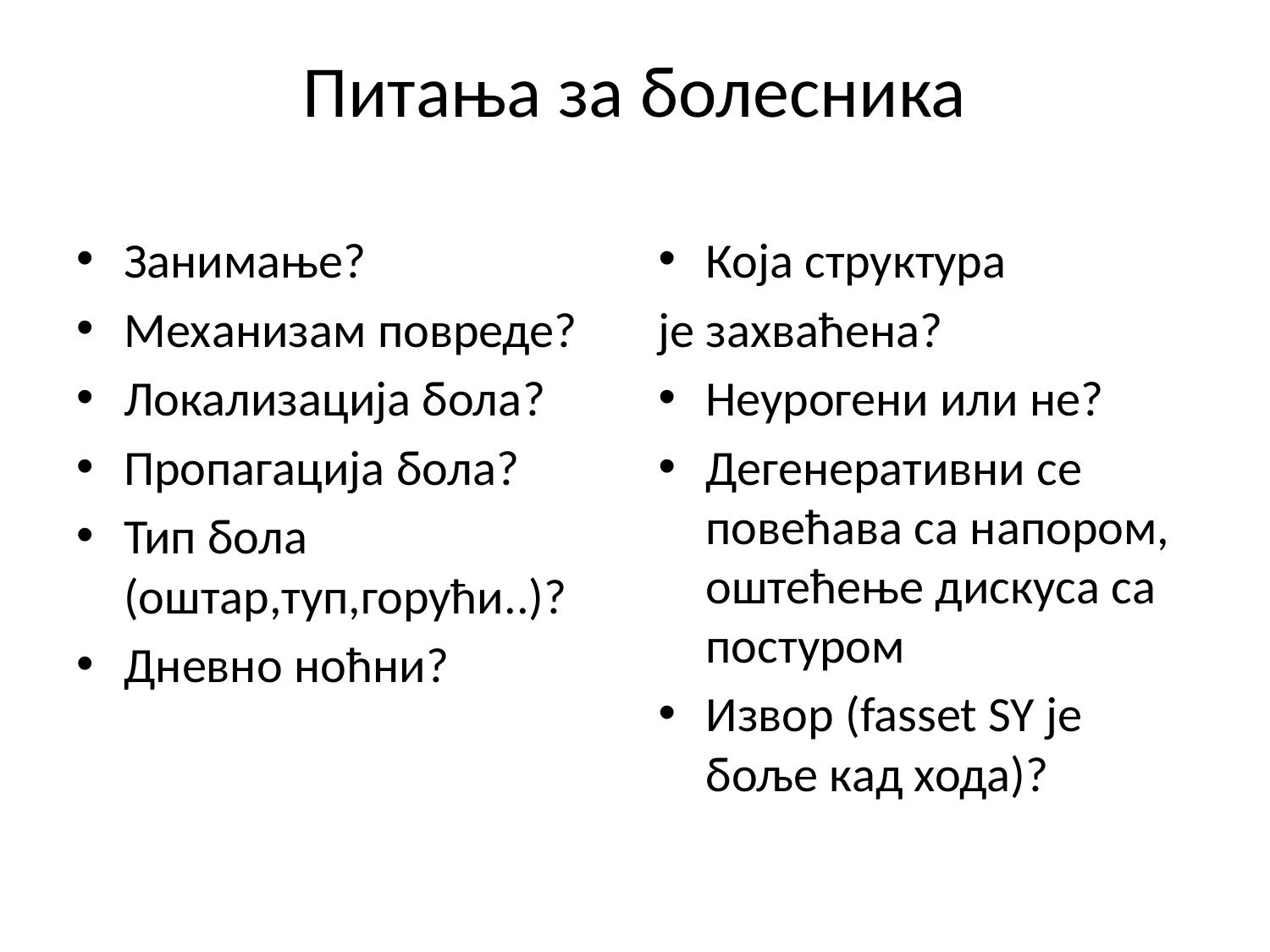

# Питања за болесника
Занимање?
Механизам повреде?
Локализација бола?
Пропагација бола?
Тип бола (оштар,туп,горући..)?
Дневно ноћни?
Која структура
је захваћена?
Неурогени или не?
Дегенеративни се повећава са напором, оштећење дискуса са постуром
Извор (fasset SY је боље кад хода)?